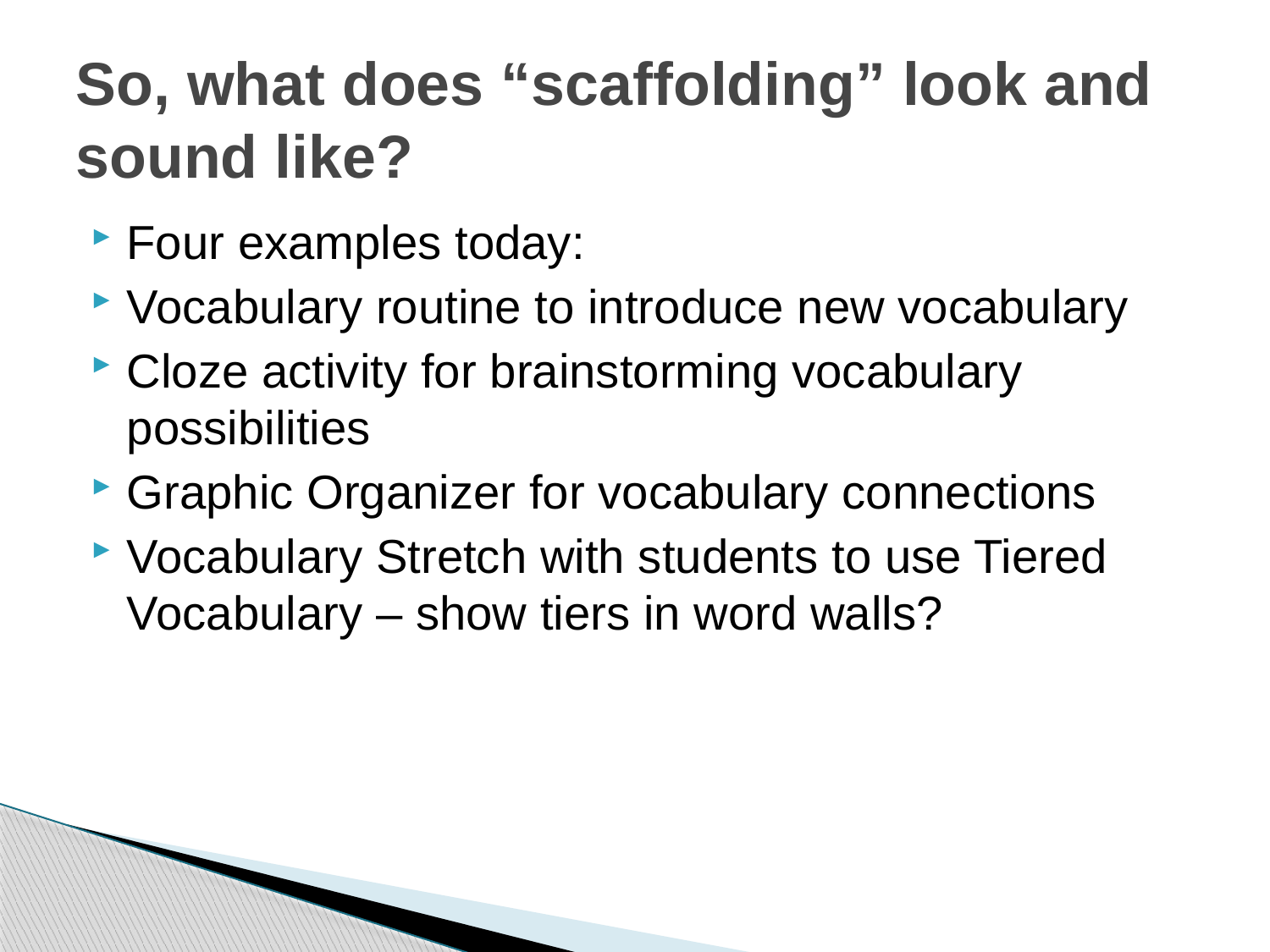

# So, what does “scaffolding” look and sound like?
Four examples today:
Vocabulary routine to introduce new vocabulary
Cloze activity for brainstorming vocabulary possibilities
Graphic Organizer for vocabulary connections
Vocabulary Stretch with students to use Tiered Vocabulary – show tiers in word walls?